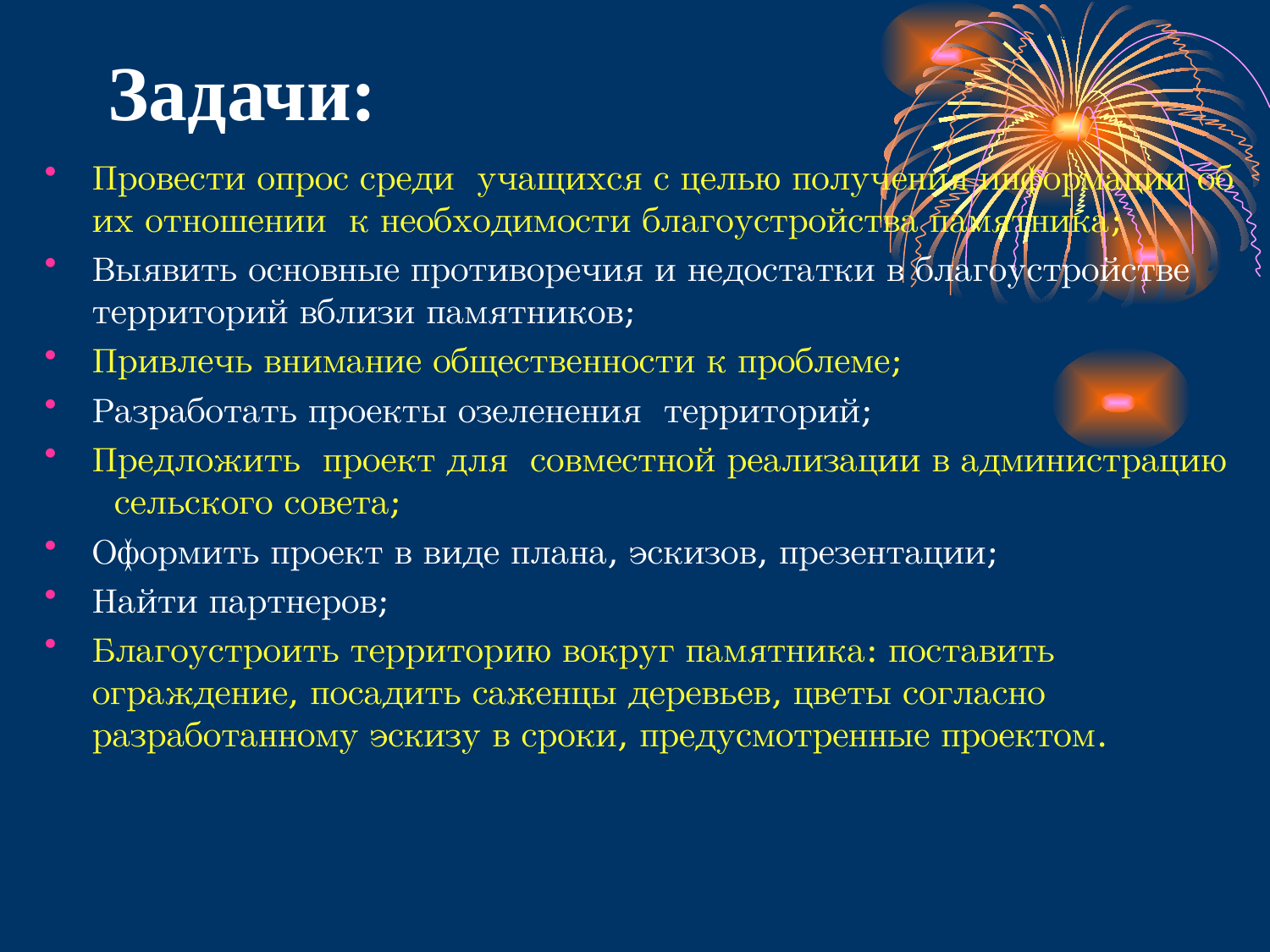

# Задачи:
Провести опрос среди  учащихся с целью получения информации об их отношении  к необходимости благоустройства памятника;
Выявить основные противоречия и недостатки в благоустройстве территорий вблизи памятников;
Привлечь внимание общественности к проблеме;
Разработать проекты озеленения  территорий;
Предложить  проект для  совместной реализации в администрацию   сельского совета;
Оформить проект в виде плана, эскизов, презентации;
Найти партнеров;
Благоустроить территорию вокруг памятника: поставить ограждение, посадить саженцы деревьев, цветы согласно разработанному эскизу в сроки, предусмотренные проектом.